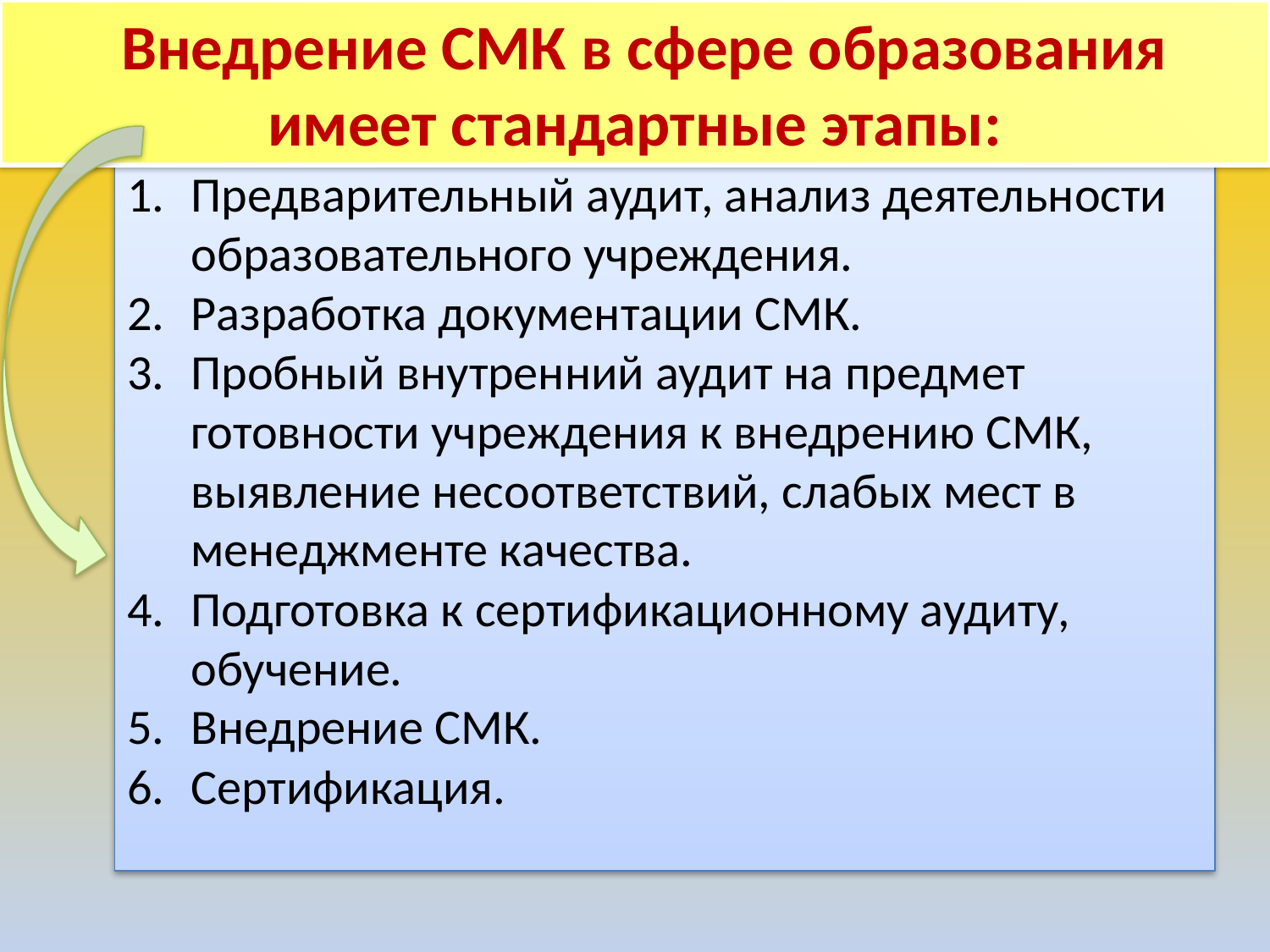

Внедрение СМК в сфере образования имеет стандартные этапы:

Предварительный аудит, анализ деятельности образовательного учреждения.
Разработка документации СМК.
Пробный внутренний аудит на предмет готовности учреждения к внедрению СМК, выявление несоответствий, слабых мест в менеджменте качества.
Подготовка к сертификационному аудиту, обучение.
Внедрение СМК.
Сертификация.